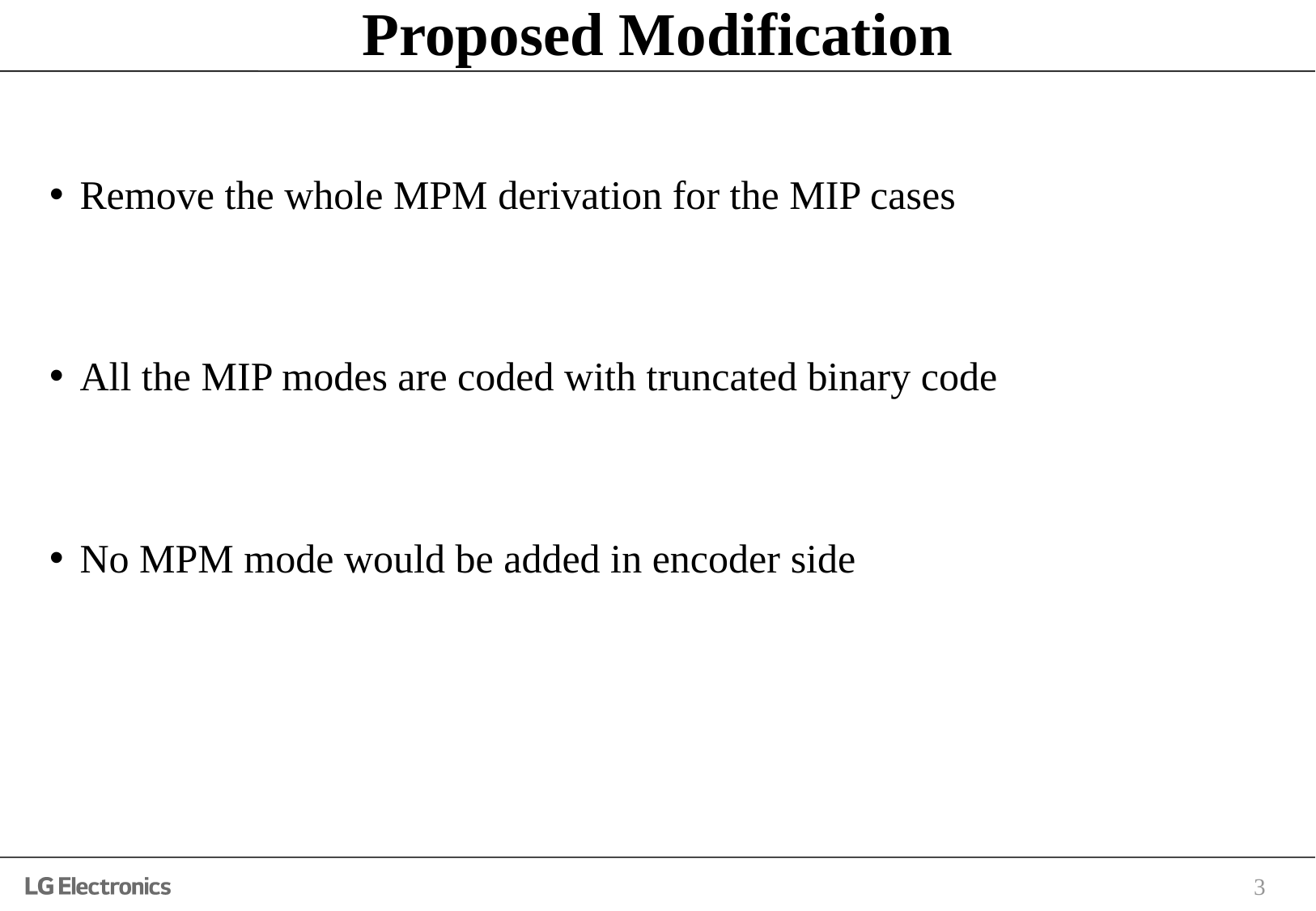

# Proposed Modification

Remove the whole MPM derivation for the MIP cases

All the MIP modes are coded with truncated binary code

No MPM mode would be added in encoder side

3